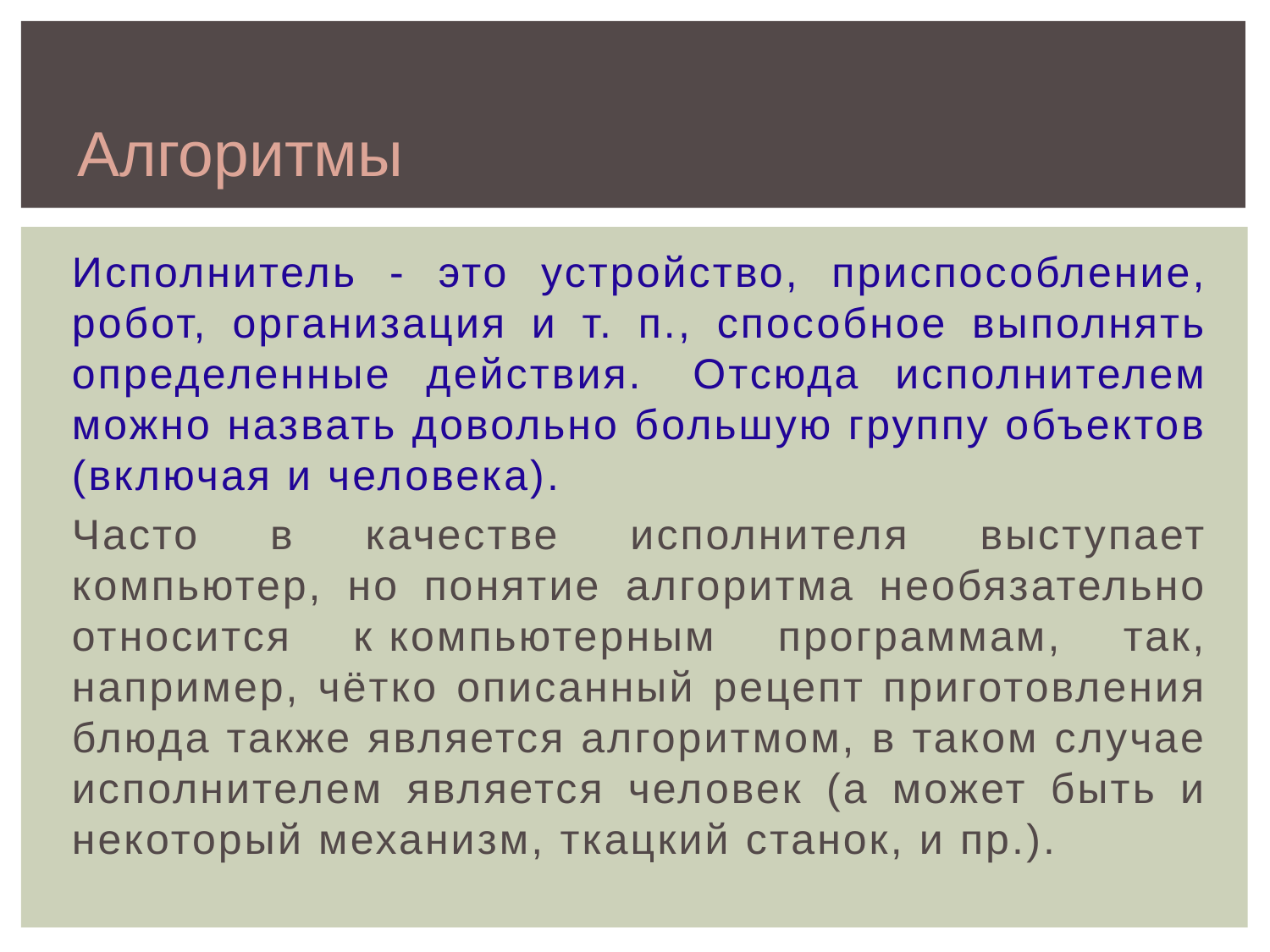

Алгоритмы
Исполнитель - это устройство, приспособление, робот, организация и т. п., способное выполнять определенные действия.  Отсюда исполнителем можно назвать довольно большую группу объектов (включая и человека).
Часто в качестве исполнителя выступает компьютер, но понятие алгоритма необязательно относится к компьютерным программам, так, например, чётко описанный рецепт приготовления блюда также является алгоритмом, в таком случае исполнителем является человек (а может быть и некоторый механизм, ткацкий станок, и пр.).